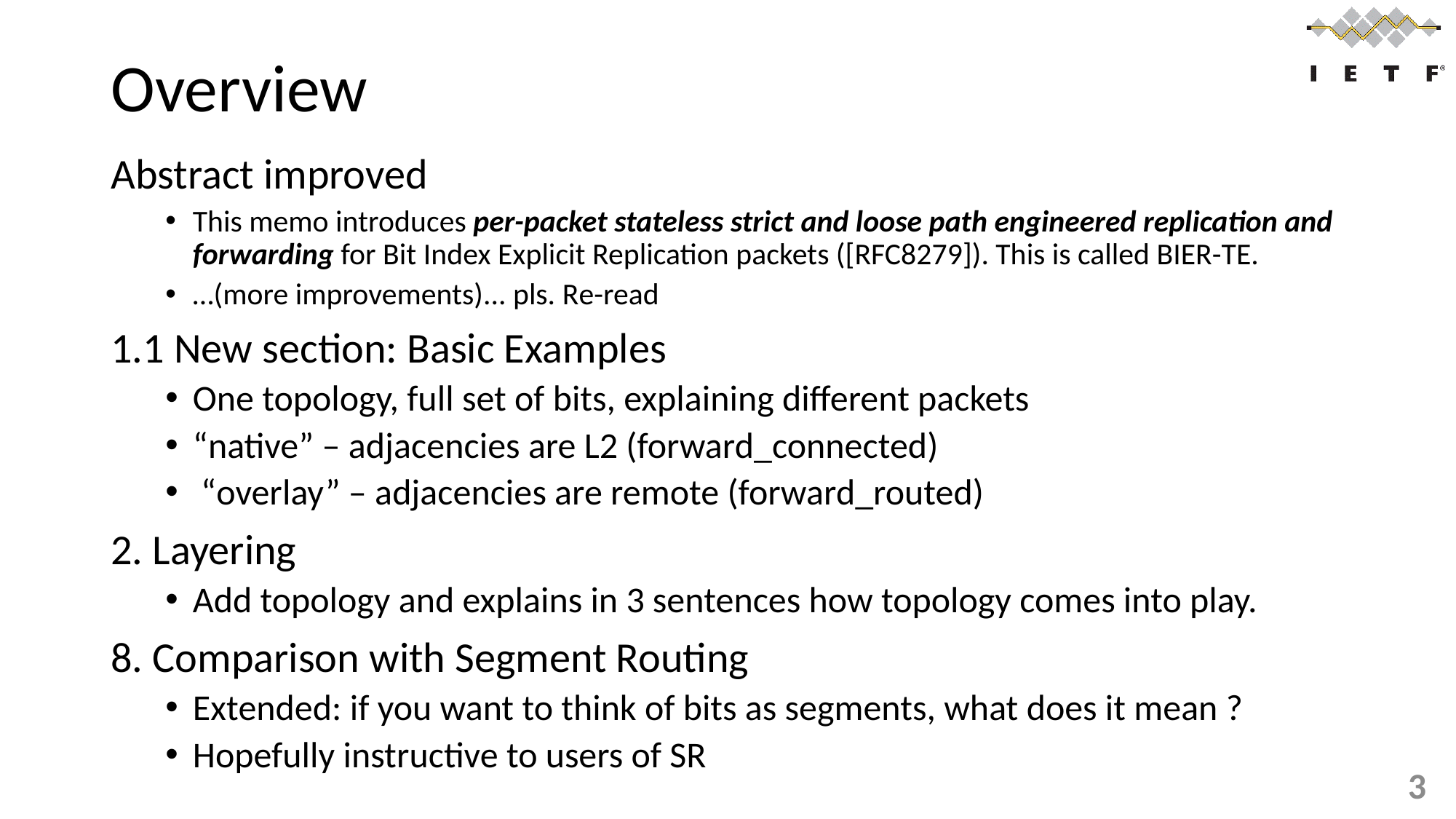

# Overview
Abstract improved
This memo introduces per-packet stateless strict and loose path engineered replication and forwarding for Bit Index Explicit Replication packets ([RFC8279]). This is called BIER-TE.
…(more improvements)... pls. Re-read
1.1 New section: Basic Examples
One topology, full set of bits, explaining different packets
“native” – adjacencies are L2 (forward_connected)
 “overlay” – adjacencies are remote (forward_routed)
2. Layering
Add topology and explains in 3 sentences how topology comes into play.
8. Comparison with Segment Routing
Extended: if you want to think of bits as segments, what does it mean ?
Hopefully instructive to users of SR

3